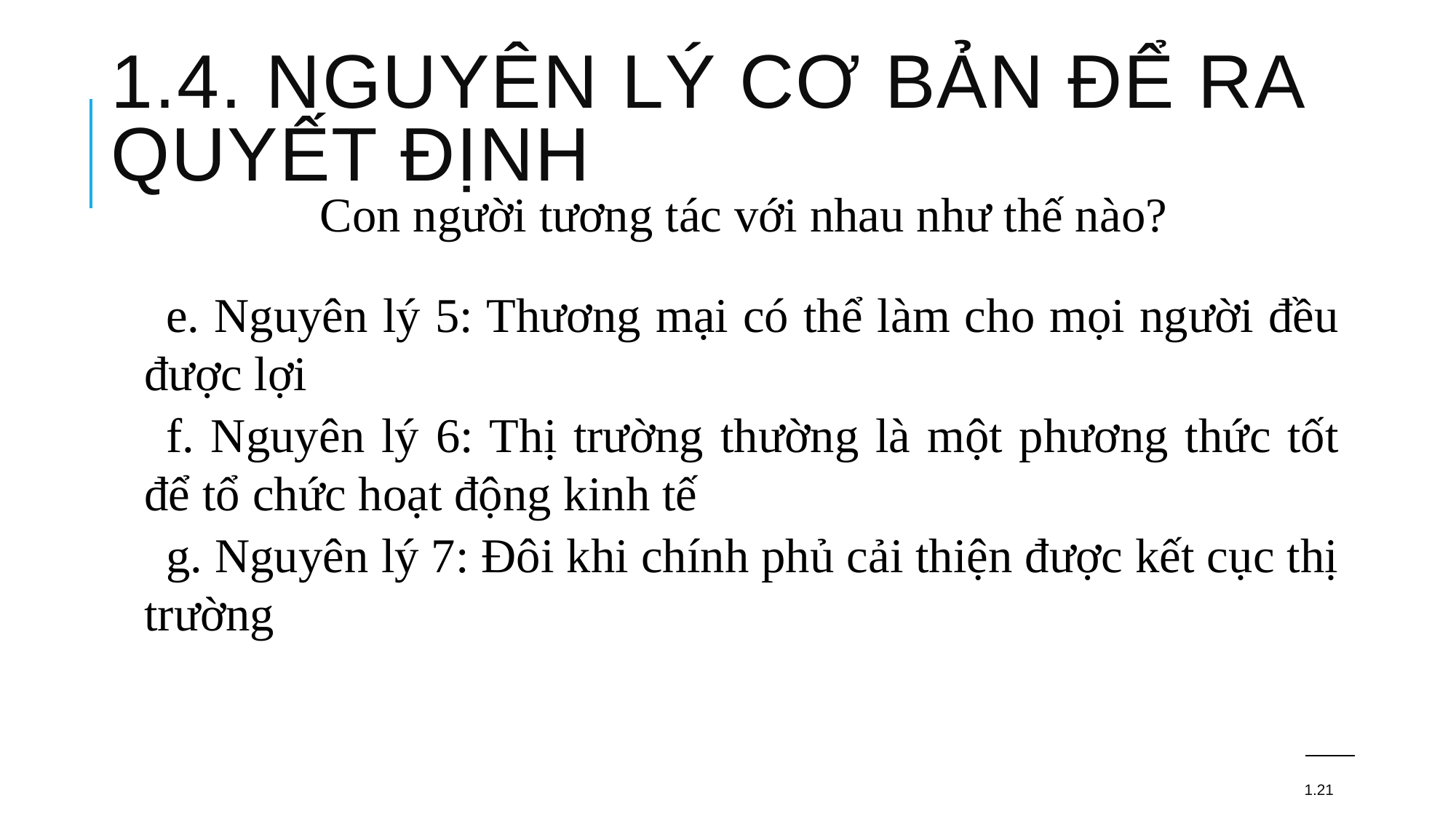

# 1.4. NGUYÊN LÝ CƠ BẢN ĐỂ RA QUYẾT ĐỊNH
Con người tương tác với nhau như thế nào?
	e. Nguyên lý 5: Thương mại có thể làm cho mọi người đều được lợi
	f. Nguyên lý 6: Thị trường thường là một phương thức tốt để tổ chức hoạt động kinh tế
	g. Nguyên lý 7: Đôi khi chính phủ cải thiện được kết cục thị trường
1.21